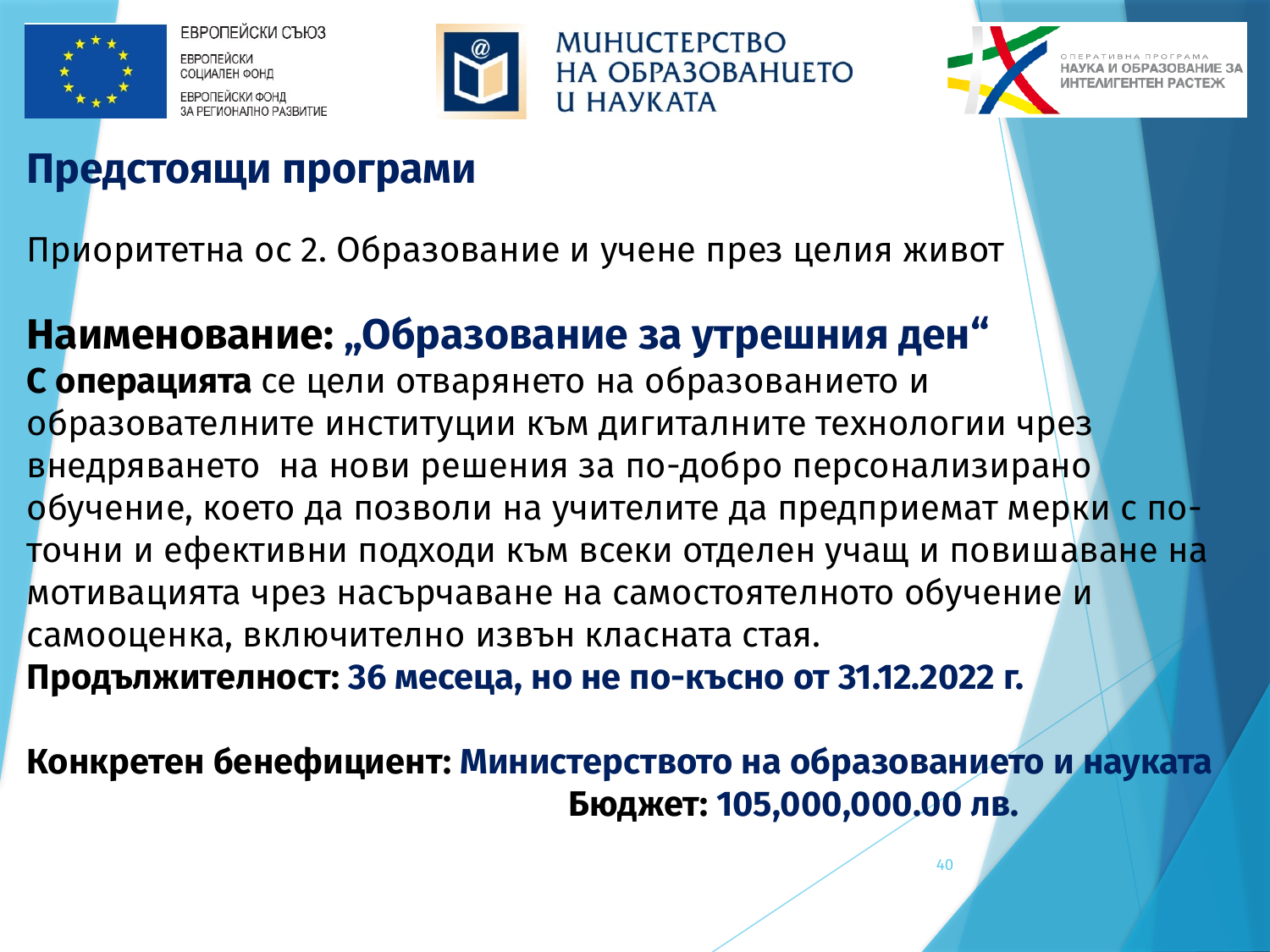

Предстоящи програми
Приоритетна ос 2. Образование и учене през целия живот

Наименование: „Образование за утрешния ден“
С операцията се цели отварянето на образованието и образователните институции към дигиталните технологии чрез внедряването  на нови решения за по-добро персонализирано обучение, което да позволи на учителите да предприемат мерки с по-точни и ефективни подходи към всеки отделен учащ и повишаване на мотивацията чрез насърчаване на самостоятелното обучение и самооценка, включително извън класната стая.
Продължителност: 36 месеца, но не по-късно от 31.12.2022 г.

Конкретен бенефициент: Министерството на образованието и науката
                                                                Бюджет: 105,000,000.00 лв.
40